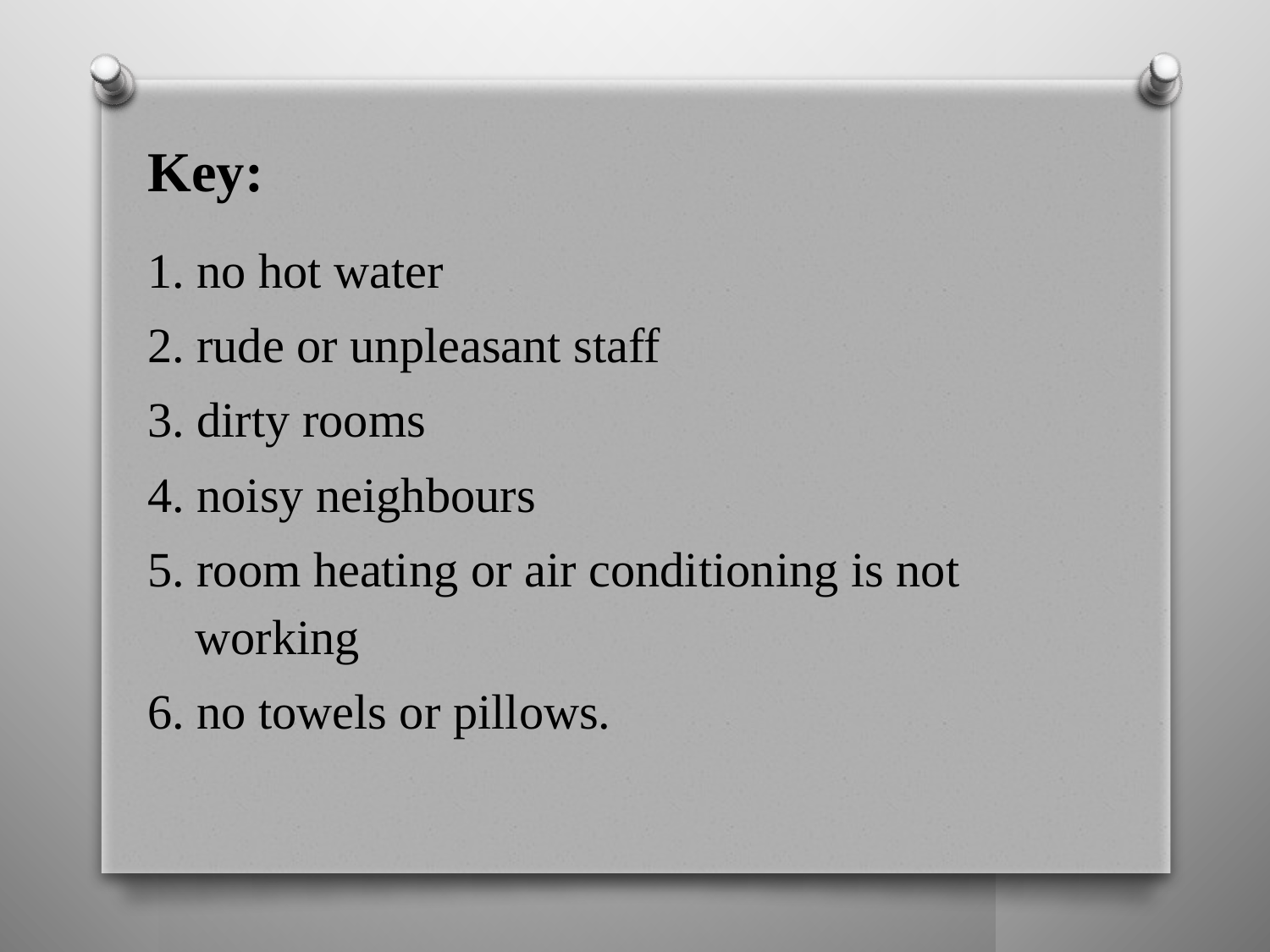

Key:
1. no hot water
2. rude or unpleasant staff
3. dirty rooms
4. noisy neighbours
5. room heating or air conditioning is not working
6. no towels or pillows.